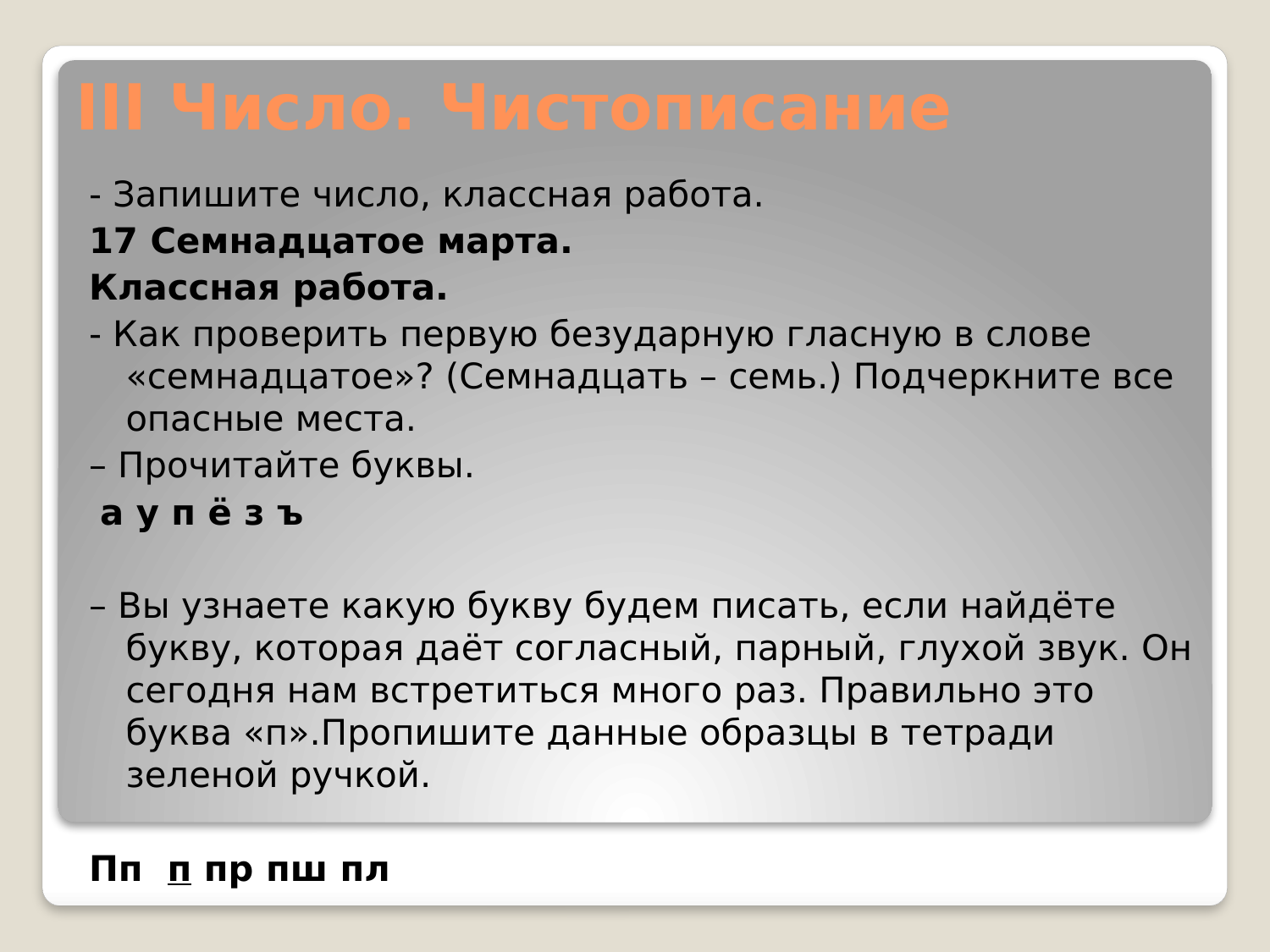

# III Число. Чистописание
- Запишите число, классная работа.
17 Семнадцатое марта.
Классная работа.
- Как проверить первую безударную гласную в слове «семнадцатое»? (Семнадцать – семь.) Подчеркните все опасные места.
– Прочитайте буквы.
 а у п ё з ъ

– Вы узнаете какую букву будем писать, если найдёте букву, которая даёт согласный, парный, глухой звук. Он сегодня нам встретиться много раз. Правильно это буква «п».Пропишите данные образцы в тетради зеленой ручкой.

Пп  п пр пш пл